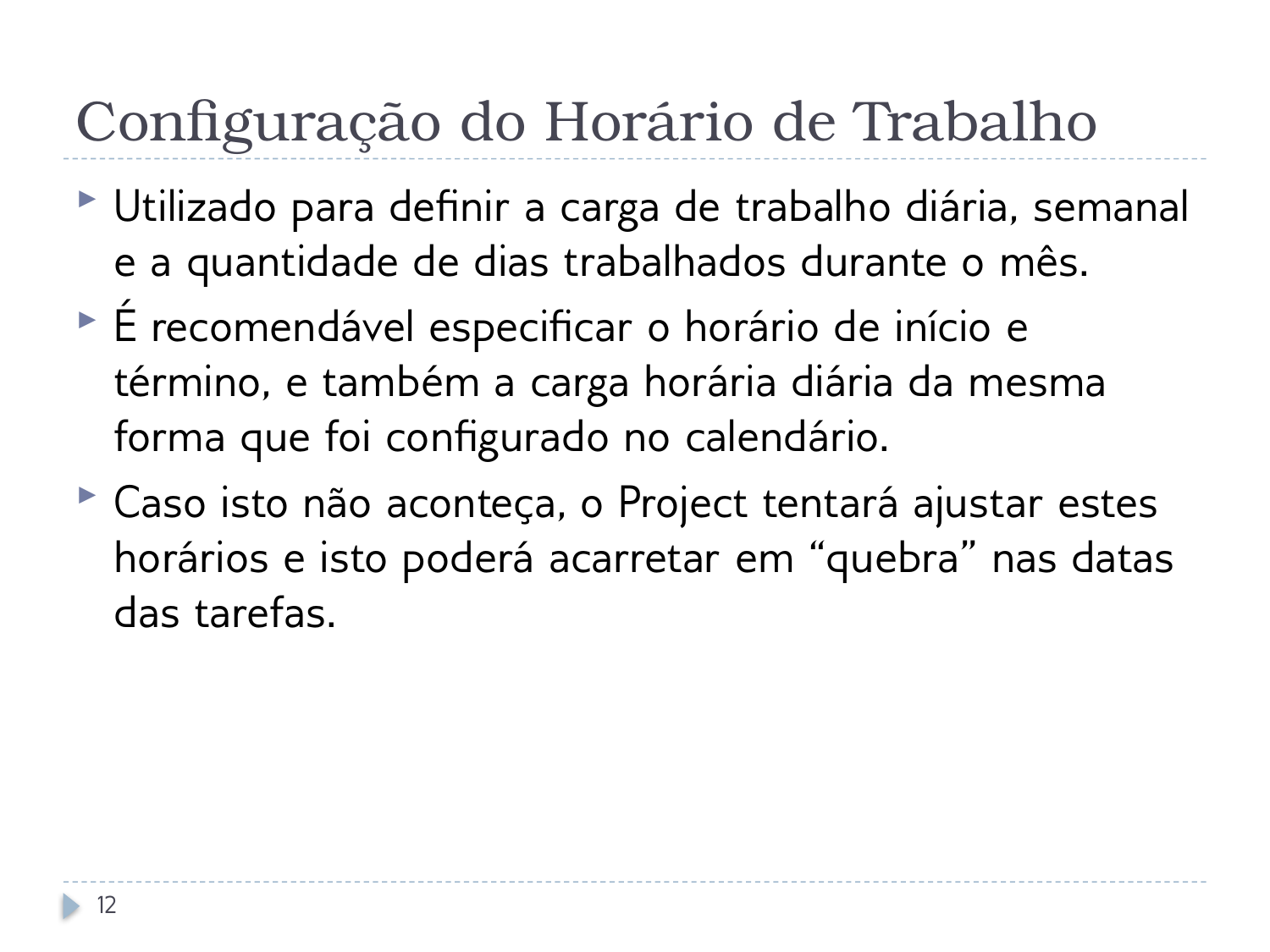

# Configuração do Horário de Trabalho
Utilizado para definir a carga de trabalho diária, semanal e a quantidade de dias trabalhados durante o mês.
É recomendável especificar o horário de início e término, e também a carga horária diária da mesma forma que foi configurado no calendário.
Caso isto não aconteça, o Project tentará ajustar estes horários e isto poderá acarretar em “quebra” nas datas das tarefas.
12